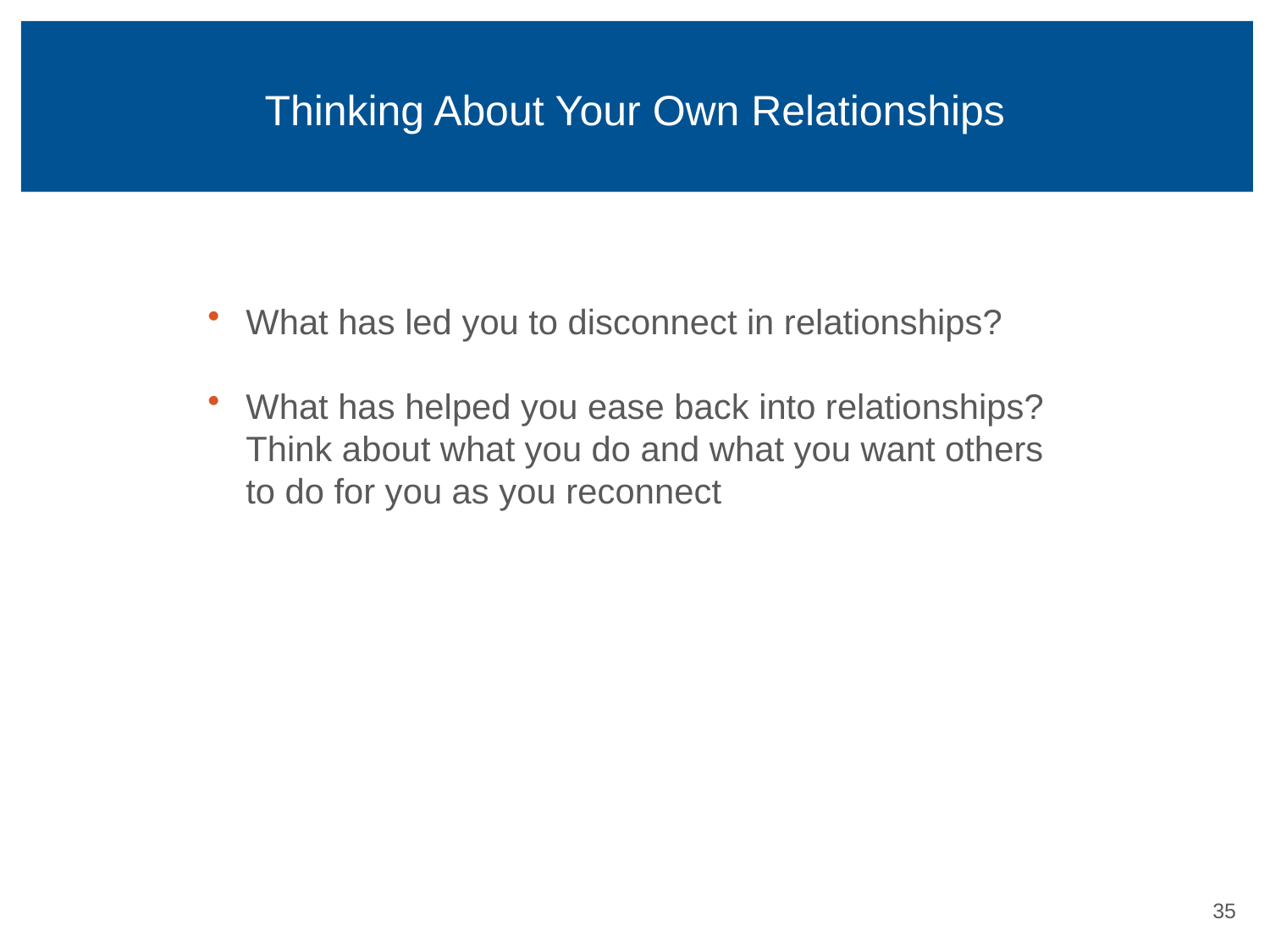

# Thinking About Your Own Relationships
What has led you to disconnect in relationships?
What has helped you ease back into relationships? Think about what you do and what you want others to do for you as you reconnect

35